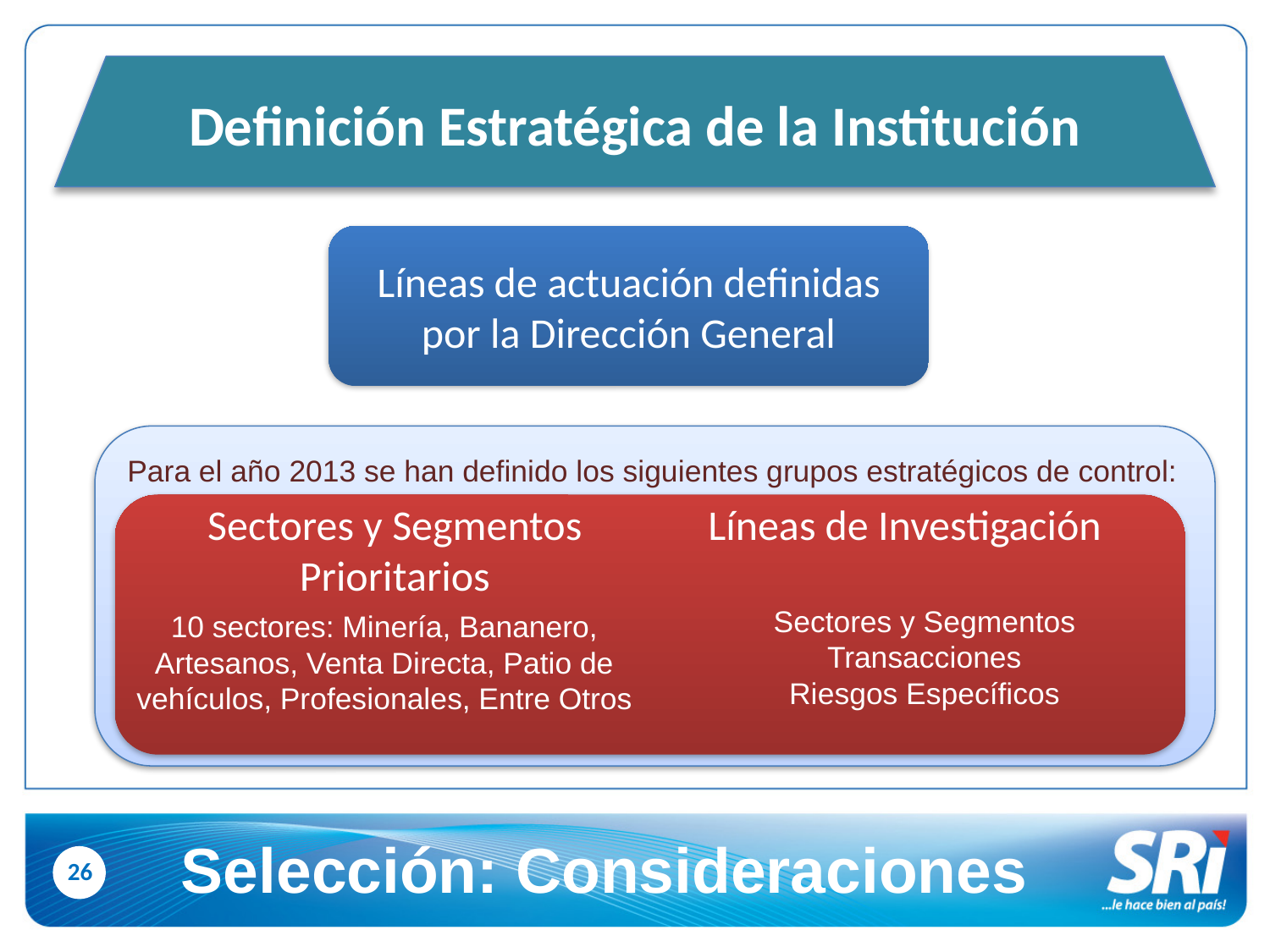

Definición Estratégica de la Institución
Líneas de actuación definidas por la Dirección General

Para el año 2013 se han definido los siguientes grupos estratégicos de control:

Sectores y Segmentos Prioritarios

Líneas de Investigación

Sectores y Segmentos
Transacciones
Riesgos Específicos

10 sectores: Minería, Bananero, Artesanos, Venta Directa, Patio de vehículos, Profesionales, Entre Otros

Selección: Consideraciones

26